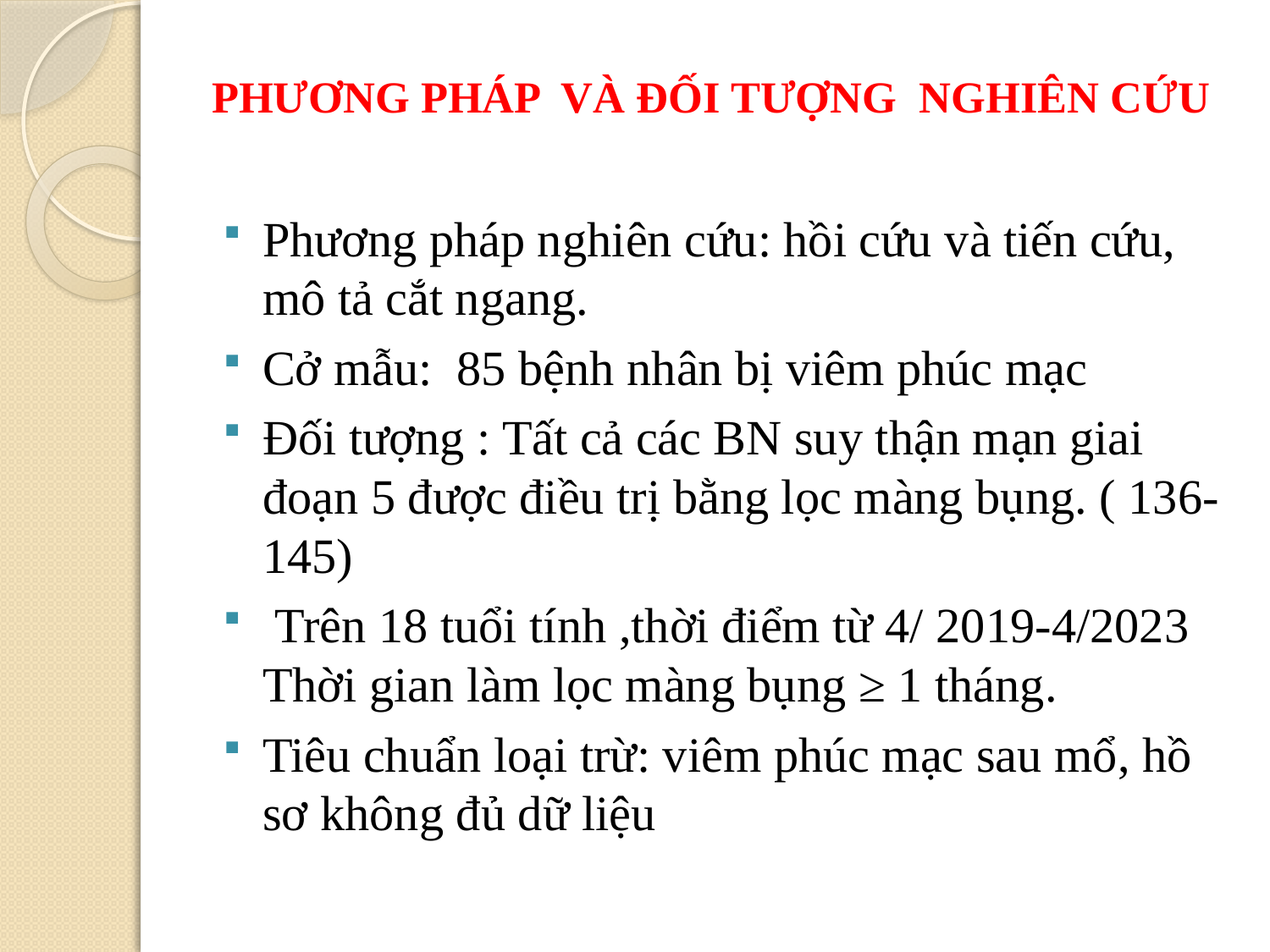

# PHƯƠNG PHÁP  VÀ ĐỐI TƯỢNG  NGHIÊN CỨU
Phương pháp nghiên cứu: hồi cứu và tiến cứu, mô tả cắt ngang.
Cở mẫu:  85 bệnh nhân bị viêm phúc mạc
Đối tượng : Tất cả các BN suy thận mạn giai đoạn 5 được điều trị bằng lọc màng bụng. ( 136-145)
 Trên 18 tuổi tính ,thời điểm từ 4/ 2019-4/2023  Thời gian làm lọc màng bụng ≥ 1 tháng.
Tiêu chuẩn loại trừ: viêm phúc mạc sau mổ, hồ sơ không đủ dữ liệu